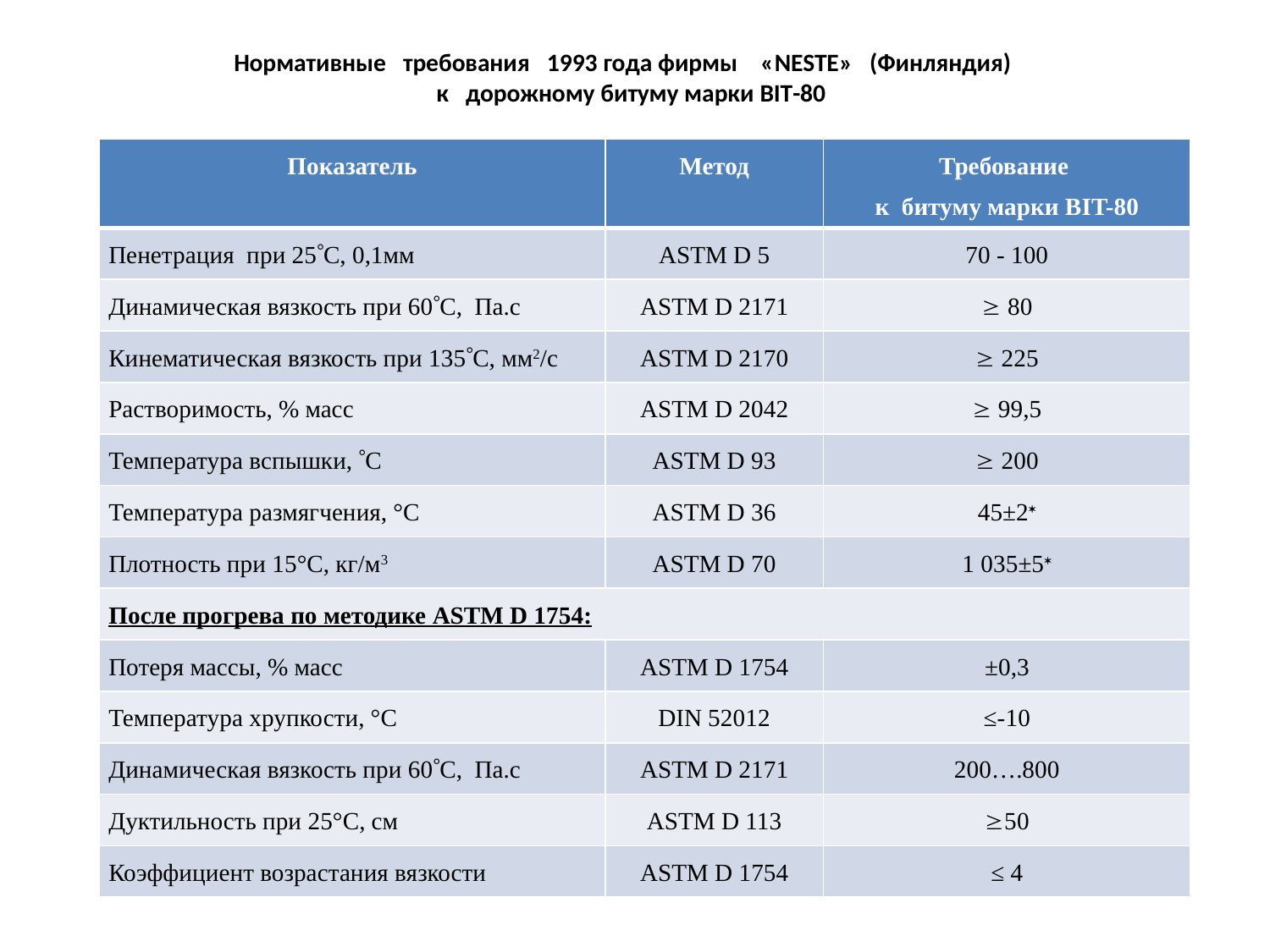

# Нормативные   требования   1993 года фирмы    «NESTE»   (Финляндия) к   дорожному битуму марки BIT-80
| Показатель | Метод | Требование к битуму марки ВIT-80 |
| --- | --- | --- |
| Пенетрация при 25°С, 0,1мм | ASTM D 5 | 70 - 100 |
| Динамическая вязкость при 60°С, Па.с | ASTM D 2171 | ≥ 80 |
| Кинематическая вязкость при 135°С, мм2/с | ASTM D 2170 | ≥ 225 |
| Растворимость, % масс | ASTM D 2042 | ≥ 99,5 |
| Температура вспышки, °С | ASTM D 93 | ≥ 200 |
| Температура размягчения, °С | ASTM D 36 | 45±2∗ |
| Плотность при 15°С, кг/м3 | ASTM D 70 | 1 035±5∗ |
| После прогрева по методике ASTM D 1754: |  |  |
| Потеря массы, % масс | ASTM D 1754 | ±0,3 |
| Температура хрупкости, °С | DIN 52012 | ≤-10 |
| Динамическая вязкость при 60°С, Па.с | ASTM D 2171 | 200….800 |
| Дуктильность при 25°С, см | ASTM D 113 | ≥50 |
| Коэффициент возрастания вязкости | ASTM D 1754 | ≤ 4 |